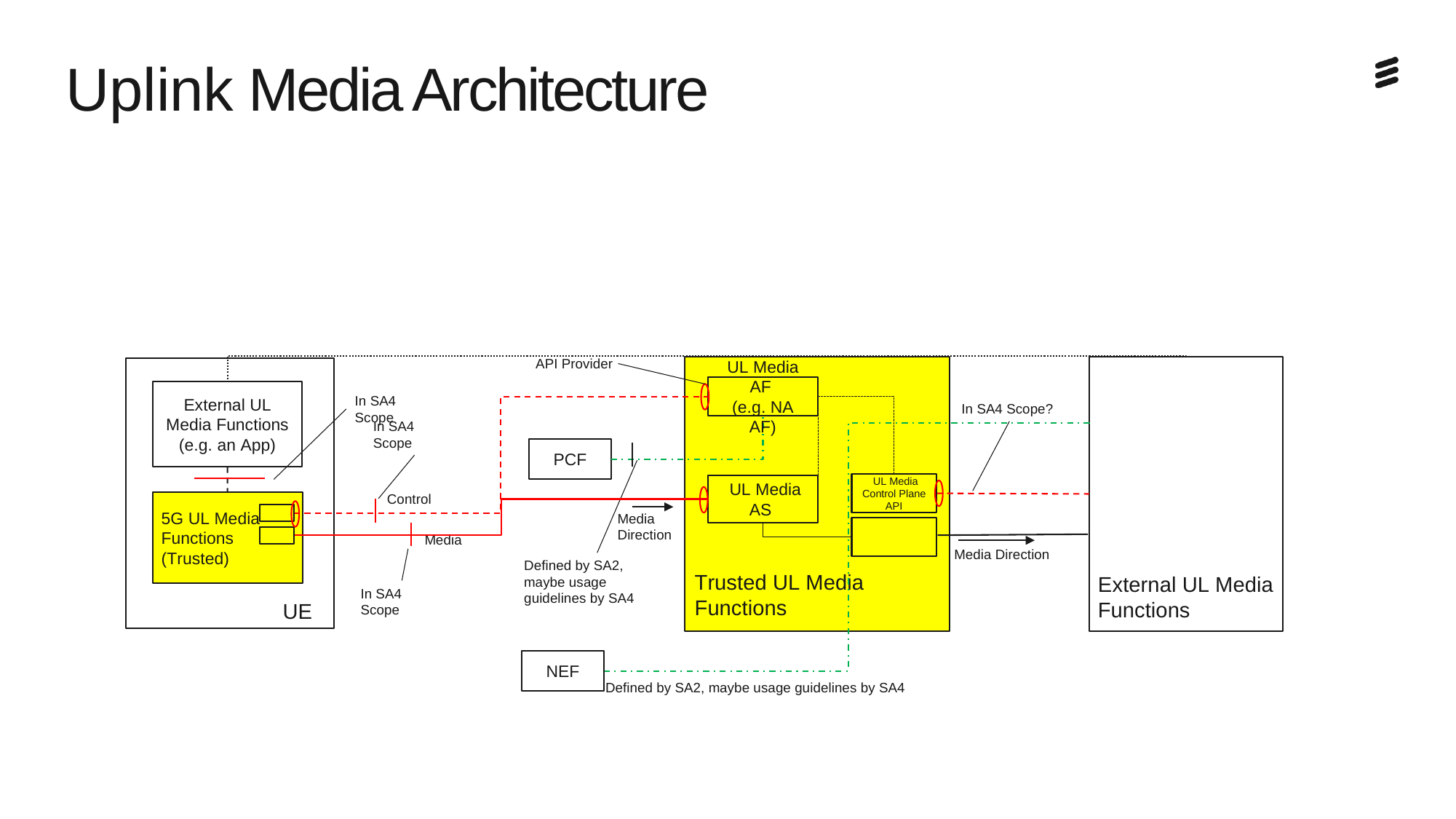

# Uplink Media Architecture

API Provider

UL Media AF
(e.g. NA AF)
External UL
Media Functions
(e.g. an App)

In SA4 Scope?
In SA4 Scope

In SA4 Scope
PCF
 UL Media Control Plane API
 UL Media AS

Control

5G UL Media
Functions
(Trusted)

Media
Direction

Media

Media Direction
Defined by SA2,
maybe usage
guidelines by SA4
External UL Media Functions
Trusted UL Media Functions
In SA4 Scope
UE
NEF
Defined by SA2, maybe usage guidelines by SA4